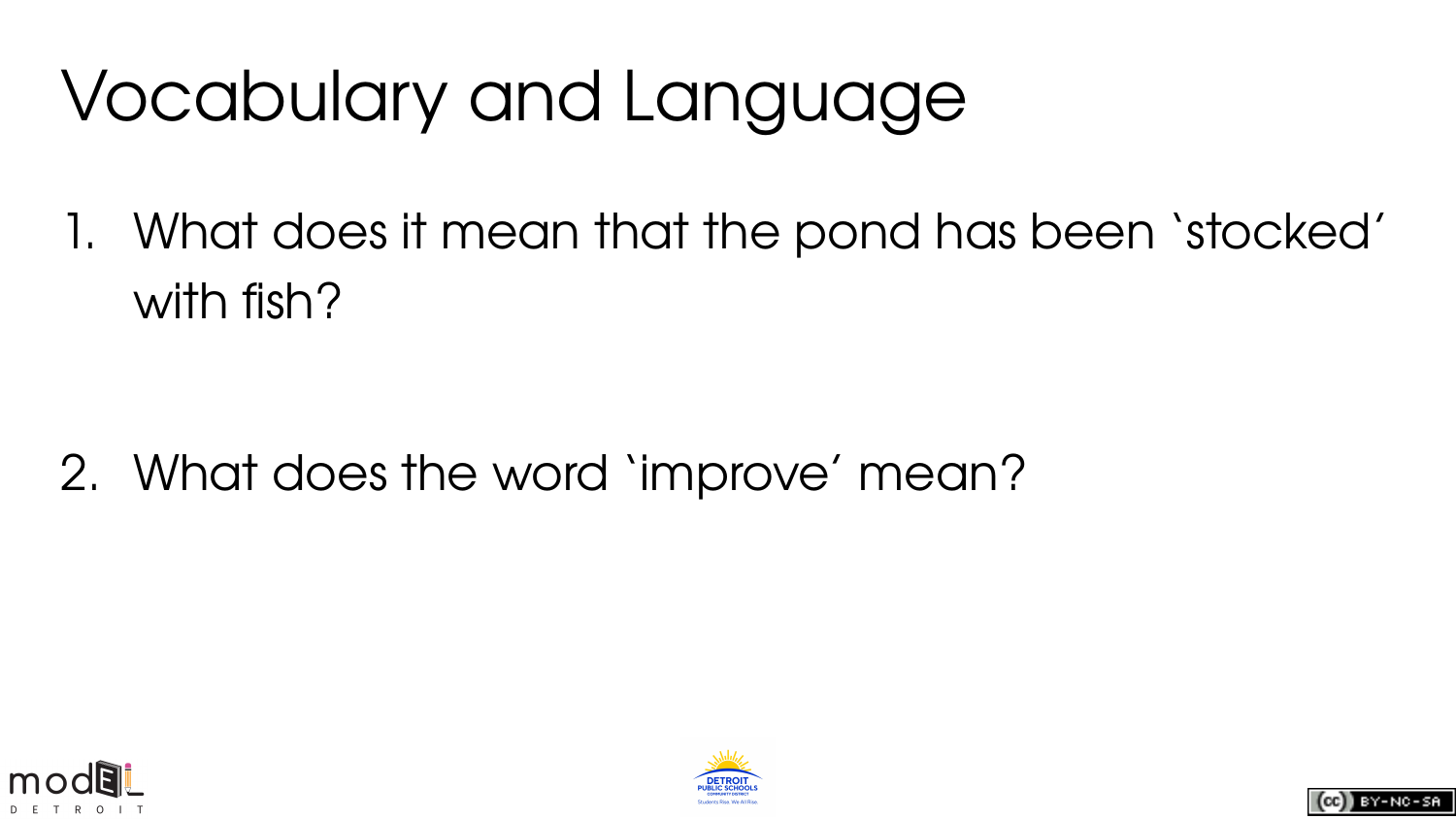

# Vocabulary and Language
What does it mean that the pond has been ‘stocked’ with fish?

What does the word ‘improve’ mean?